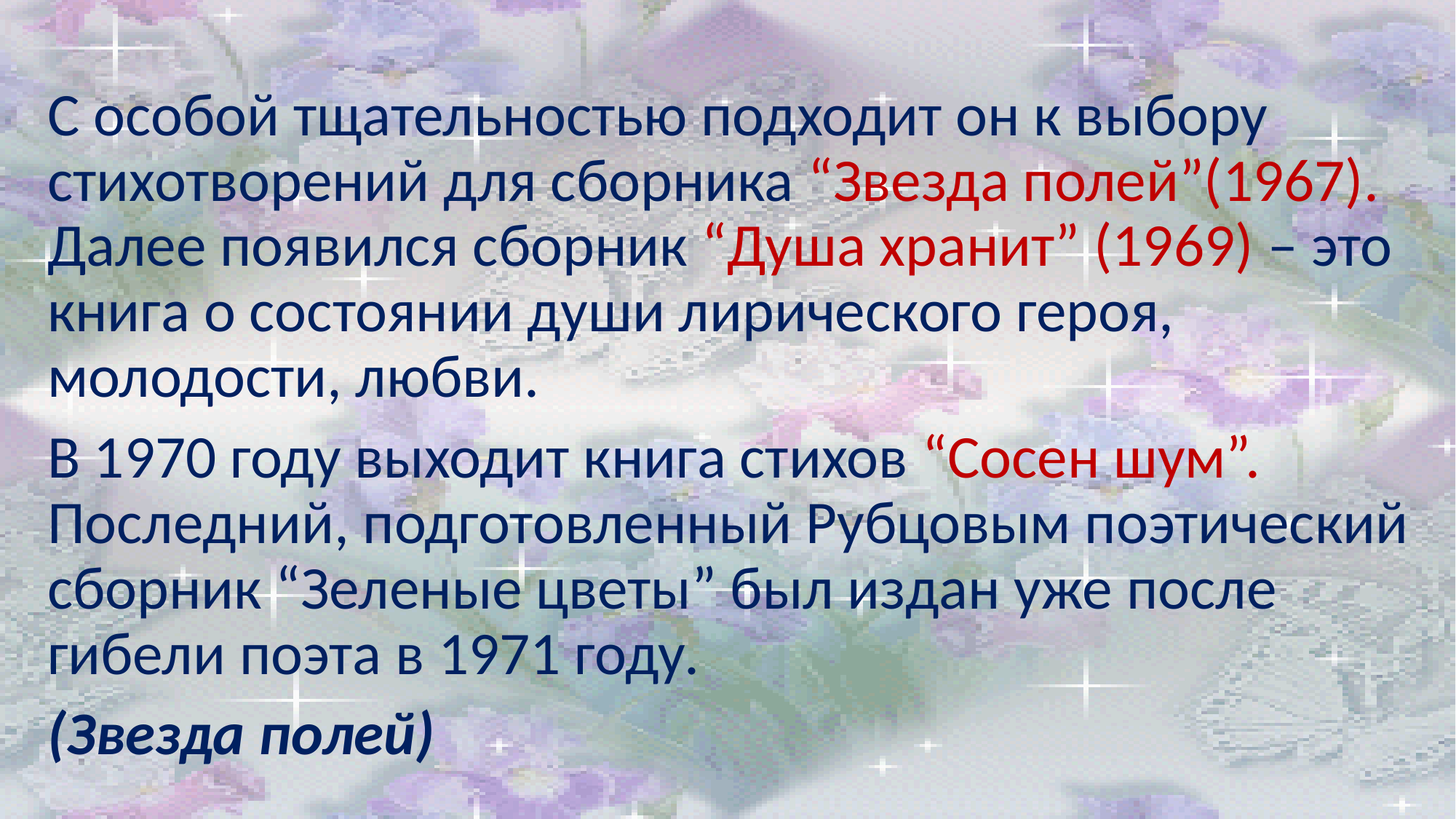

С особой тщательностью подходит он к выбору стихотворений для сборника “Звезда полей”(1967). Далее появился сборник “Душа хранит” (1969) – это книга о состоянии души лирического героя, молодости, любви.
В 1970 году выходит книга стихов “Сосен шум”. Последний, подготовленный Рубцовым поэтический сборник “Зеленые цветы” был издан уже после гибели поэта в 1971 году.
(Звезда полей)